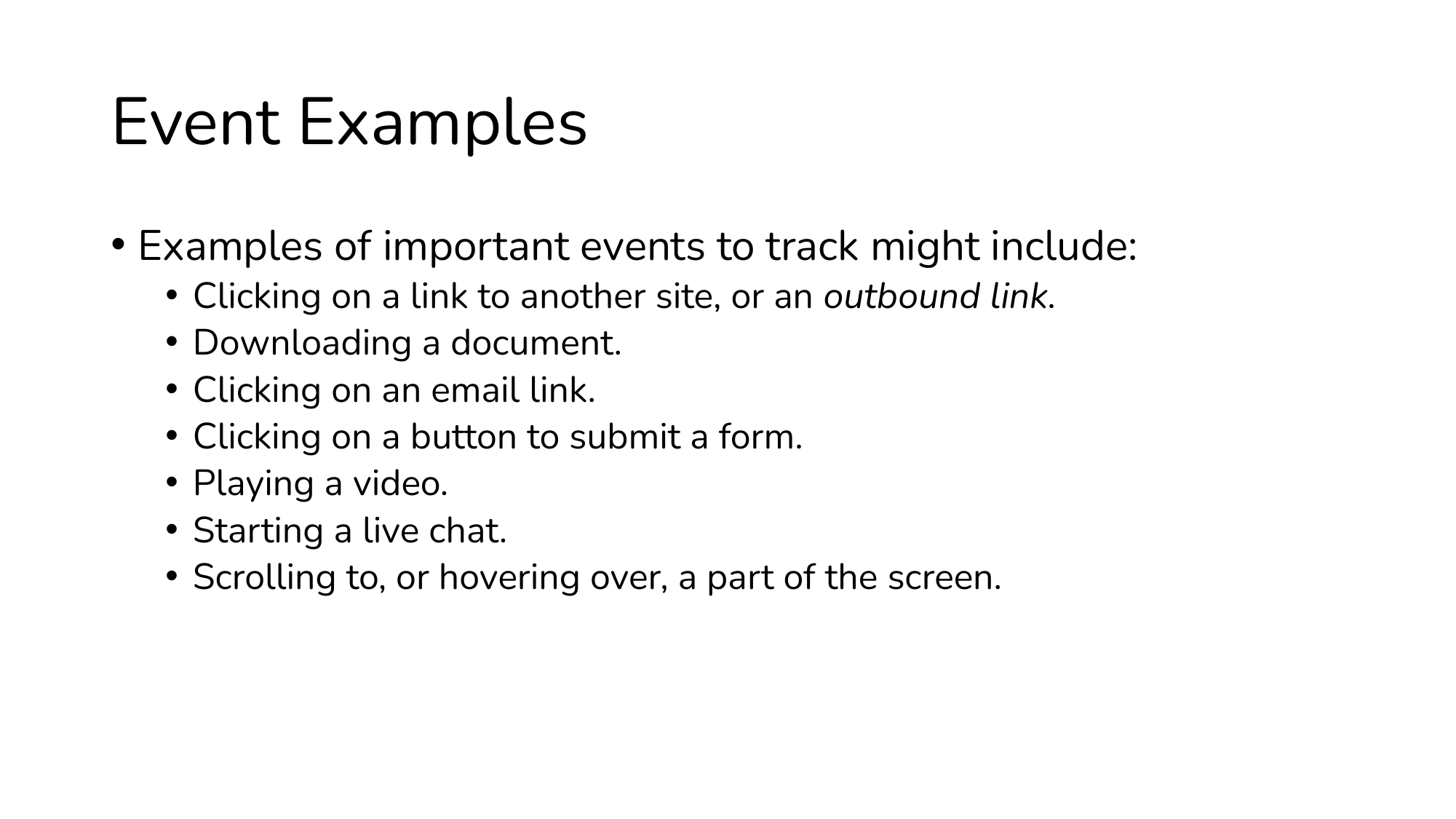

# Event Examples
Examples of important events to track might include:
Clicking on a link to another site, or an outbound link.
Downloading a document.
Clicking on an email link.
Clicking on a button to submit a form.
Playing a video.
Starting a live chat.
Scrolling to, or hovering over, a part of the screen.